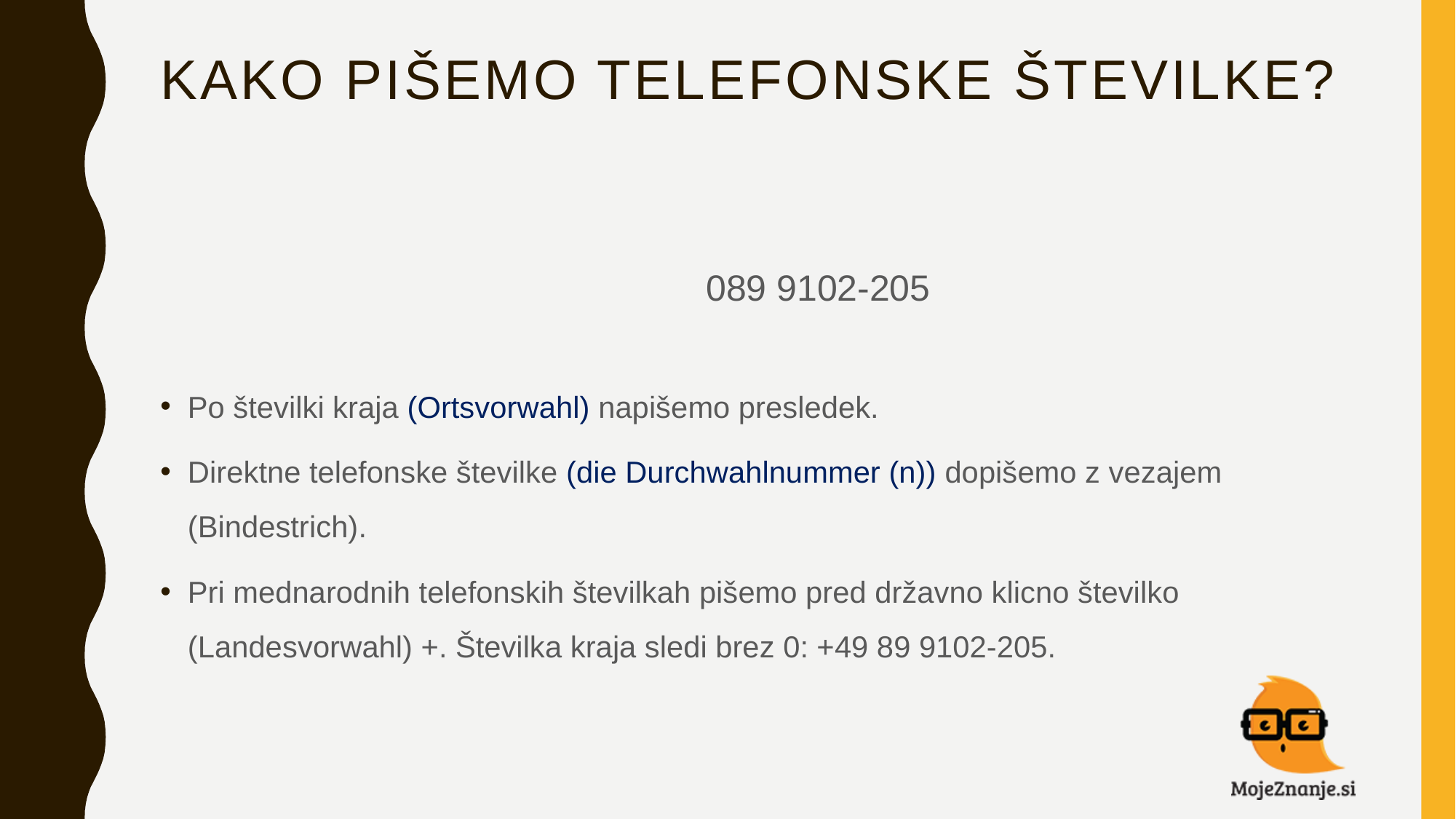

# Kako pišemo telefonske številke?

					089 9102-205

Po številki kraja (Ortsvorwahl) napišemo presledek.
Direktne telefonske številke (die Durchwahlnummer (n)) dopišemo z vezajem (Bindestrich).
Pri mednarodnih telefonskih številkah pišemo pred državno klicno številko (Landesvorwahl) +. Številka kraja sledi brez 0: +49 89 9102-205.